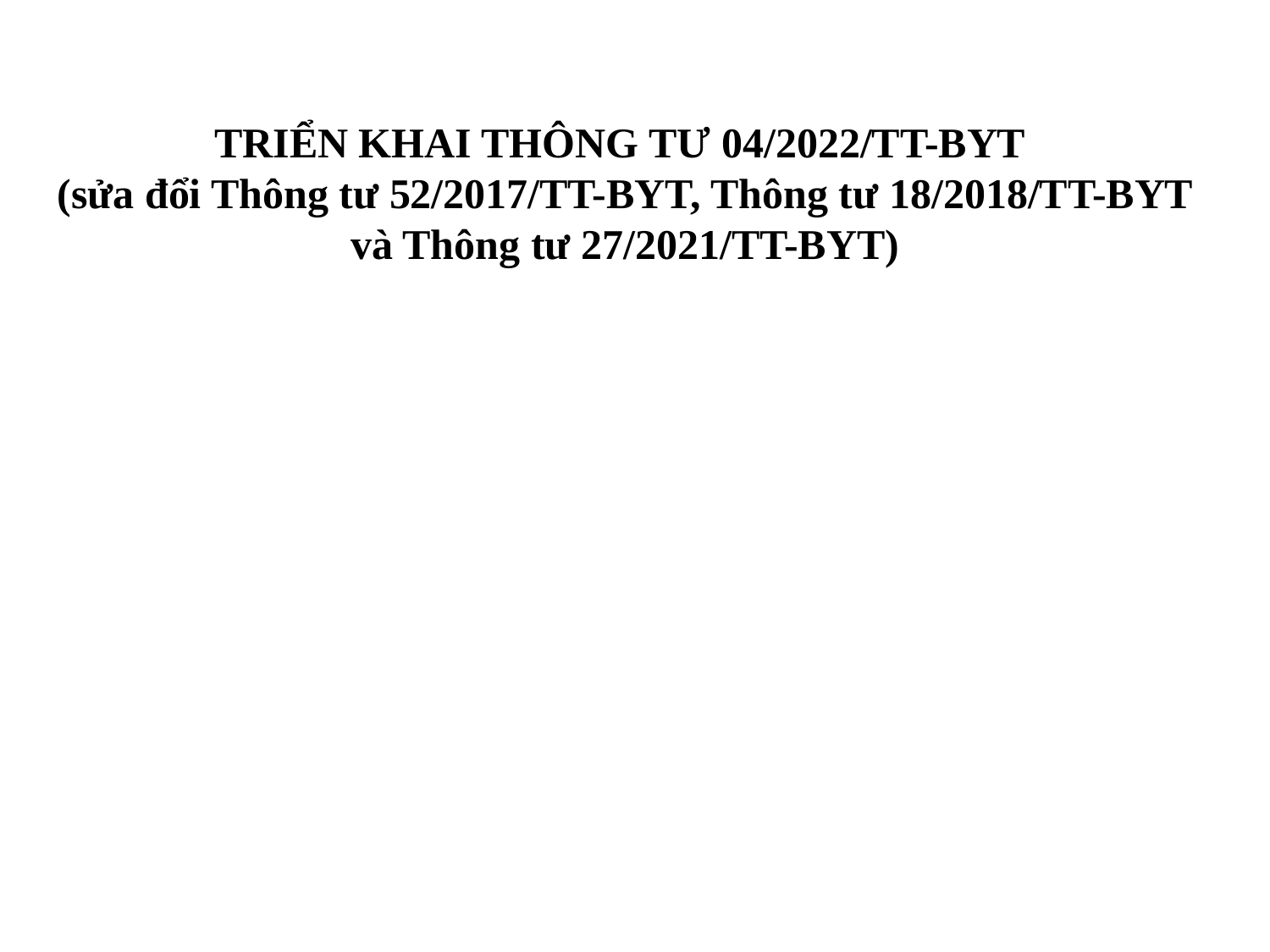

TRIỂN KHAI THÔNG TƯ 04/2022/TT-BYT
(sửa đổi Thông tư 52/2017/TT-BYT, Thông tư 18/2018/TT-BYT và Thông tư 27/2021/TT-BYT)